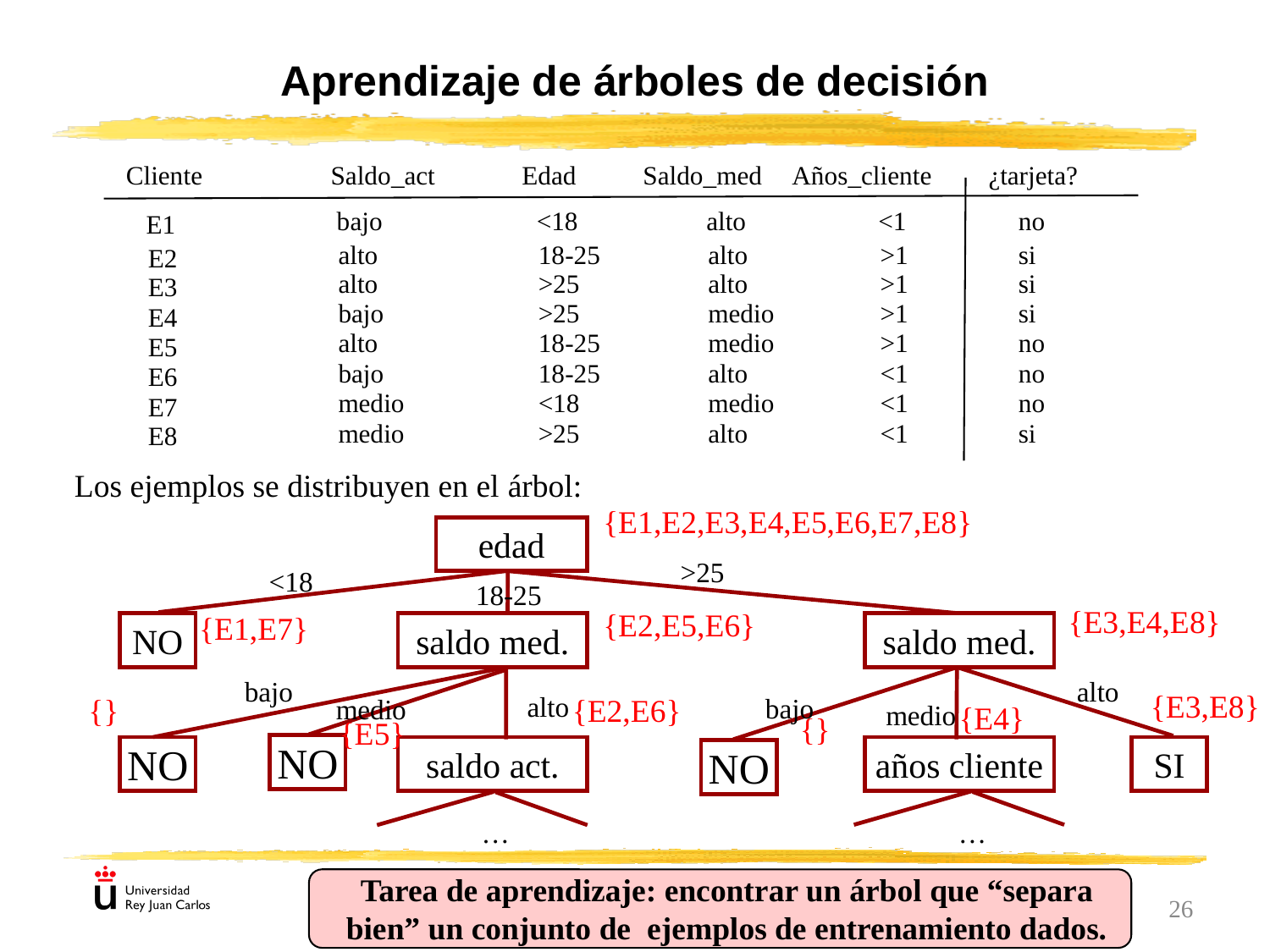

Aprendizaje de árboles de decisión
Cliente
Saldo_act
Edad
Saldo_med
Años_cliente
¿tarjeta?

bajo
<18
alto
<1
no
E1
alto
18-25
alto
>1
si
E2
alto
>25
alto
>1
si
E3
bajo
>25
medio
>1
si
E4
alto
18-25
medio
>1
no
E5
bajo
18-25
alto
<1
no
E6
medio
<18
medio
<1
no
E7
medio
>25
alto
<1
si
E8
Los ejemplos se distribuyen en el árbol:
{E1,E2,E3,E4,E5,E6,E7,E8}
edad
>25
<18
18-25

NO
saldo med.
saldo med.
alto
bajo

alto
bajo
medio
NO
saldo act.
años cliente
SI
NO

…

…
{E3,E4,E8}
{E2,E5,E6}
{E1,E7}

{E3,E8}
{E2,E6}
{}
medio
{E4}
{}
{E5}
NO
Tarea de aprendizaje: encontrar un árbol que “separa bien” un conjunto de  ejemplos de entrenamiento dados.

26